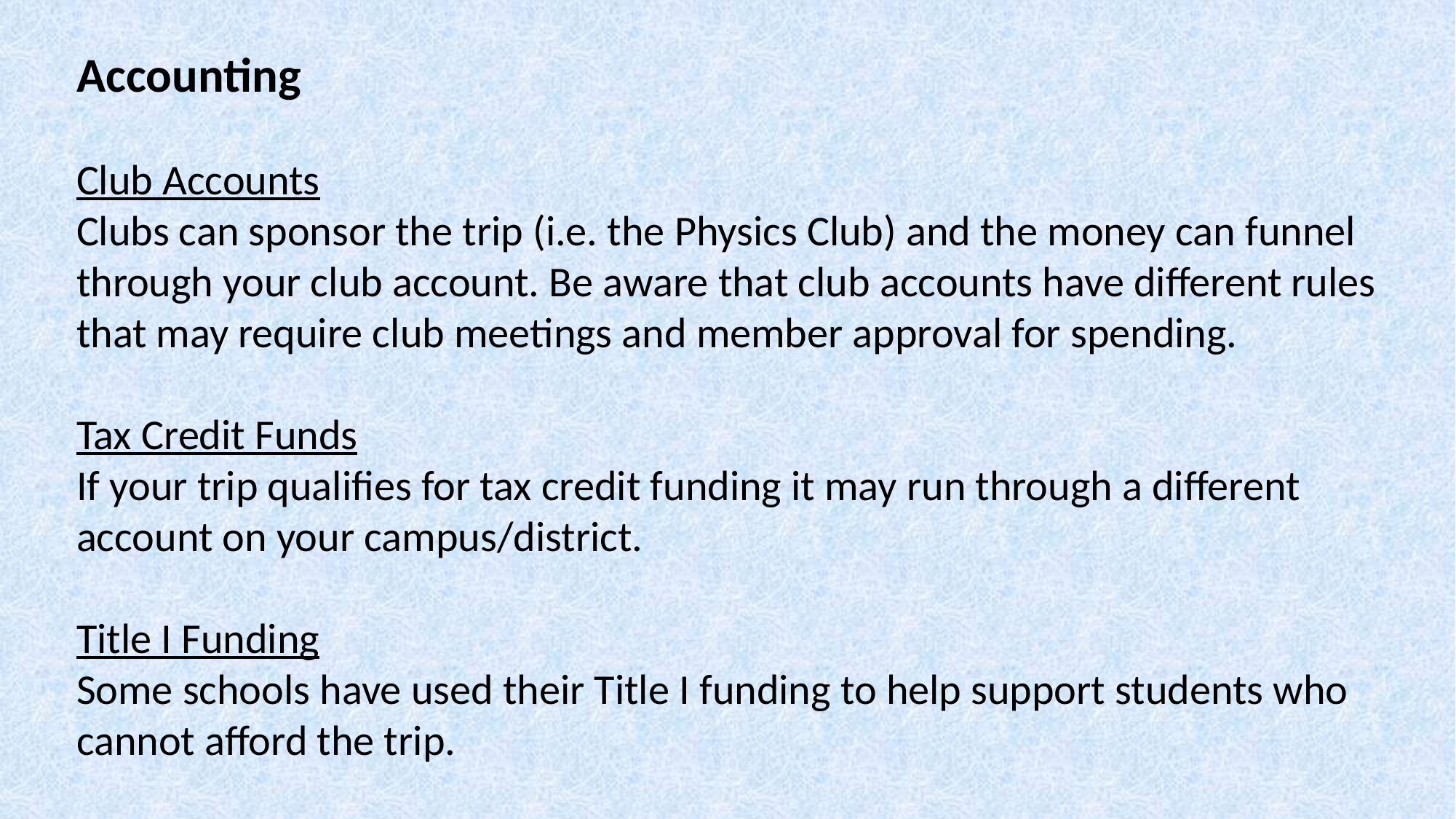

Accounting

Club Accounts
Clubs can sponsor the trip (i.e. the Physics Club) and the money can funnel through your club account. Be aware that club accounts have different rules that may require club meetings and member approval for spending.

Tax Credit Funds
If your trip qualifies for tax credit funding it may run through a different account on your campus/district.

Title I Funding
Some schools have used their Title I funding to help support students who cannot afford the trip.